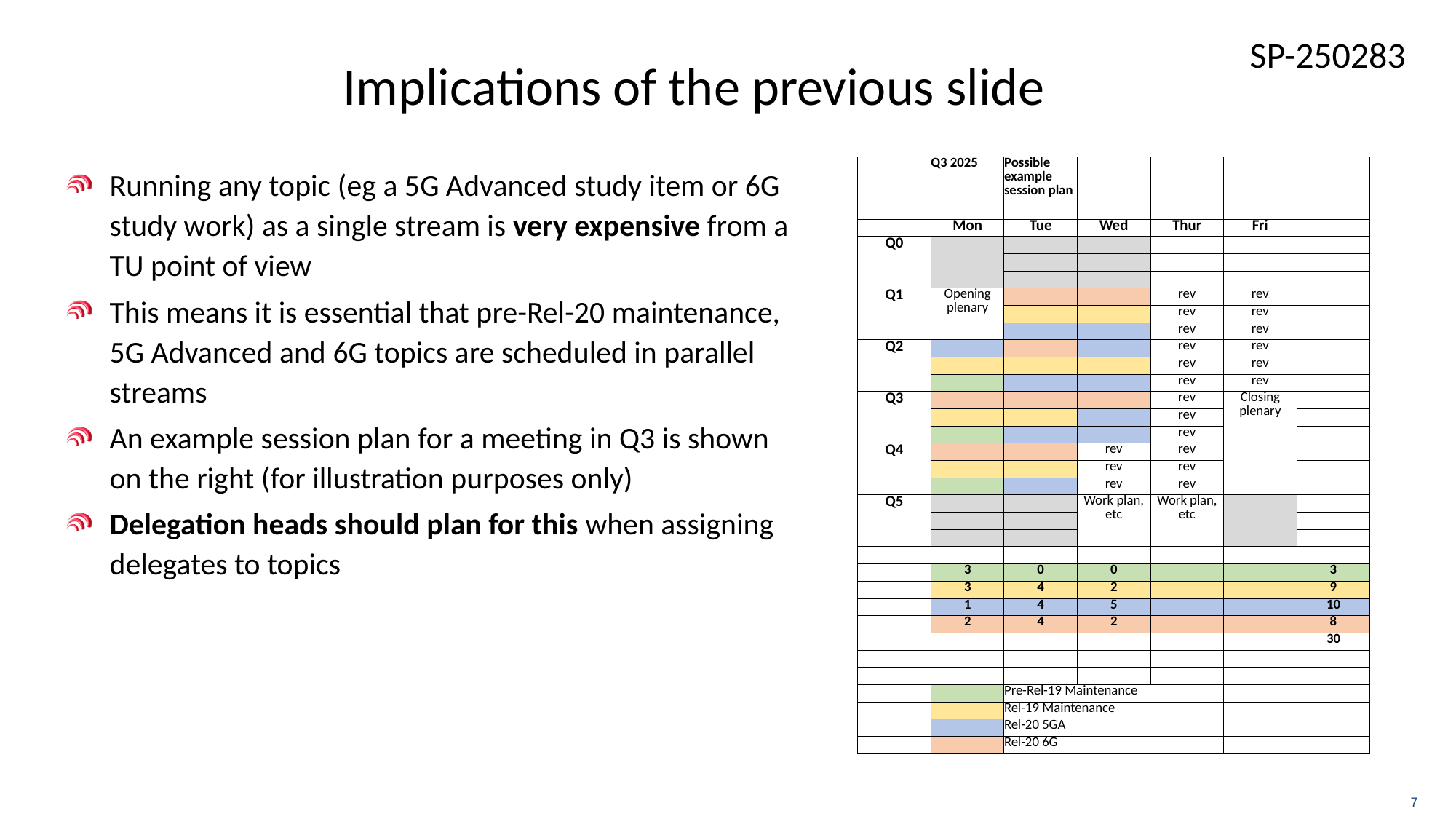

# Implications of the previous slide
Running any topic (eg a 5G Advanced study item or 6G study work) as a single stream is very expensive from a TU point of view
This means it is essential that pre-Rel-20 maintenance, 5G Advanced and 6G topics are scheduled in parallel streams
An example session plan for a meeting in Q3 is shown on the right (for illustration purposes only)
Delegation heads should plan for this when assigning delegates to topics
|  | Q3 2025 | Possible example session plan |  |  |  |  |
| --- | --- | --- | --- | --- | --- | --- |
|  | Mon | Tue | Wed | Thur | Fri |  |
| Q0 |  |  |  |  |  |  |
|  |  |  |  |  |  |  |
|  |  |  |  |  |  |  |
| Q1 | Opening plenary |  |  | rev | rev |  |
|  |  |  |  | rev | rev |  |
|  |  |  |  | rev | rev |  |
| Q2 |  |  |  | rev | rev |  |
|  |  |  |  | rev | rev |  |
|  |  |  |  | rev | rev |  |
| Q3 |  |  |  | rev | Closing plenary |  |
|  |  |  |  | rev |  |  |
|  |  |  |  | rev |  |  |
| Q4 |  |  | rev | rev |  |  |
|  |  |  | rev | rev |  |  |
|  |  |  | rev | rev |  |  |
| Q5 |  |  | Work plan, etc | Work plan, etc |  |  |
|  |  |  |  |  |  |  |
|  |  |  |  |  |  |  |
|  |  |  |  |  |  |  |
|  | 3 | 0 | 0 |  |  | 3 |
|  | 3 | 4 | 2 |  |  | 9 |
|  | 1 | 4 | 5 |  |  | 10 |
|  | 2 | 4 | 2 |  |  | 8 |
|  |  |  |  |  |  | 30 |
|  |  |  |  |  |  |  |
|  |  |  |  |  |  |  |
|  |  | Pre-Rel-19 Maintenance |  |  |  |  |
|  |  | Rel-19 Maintenance |  |  |  |  |
|  |  | Rel-20 5GA |  |  |  |  |
|  |  | Rel-20 6G |  |  |  |  |